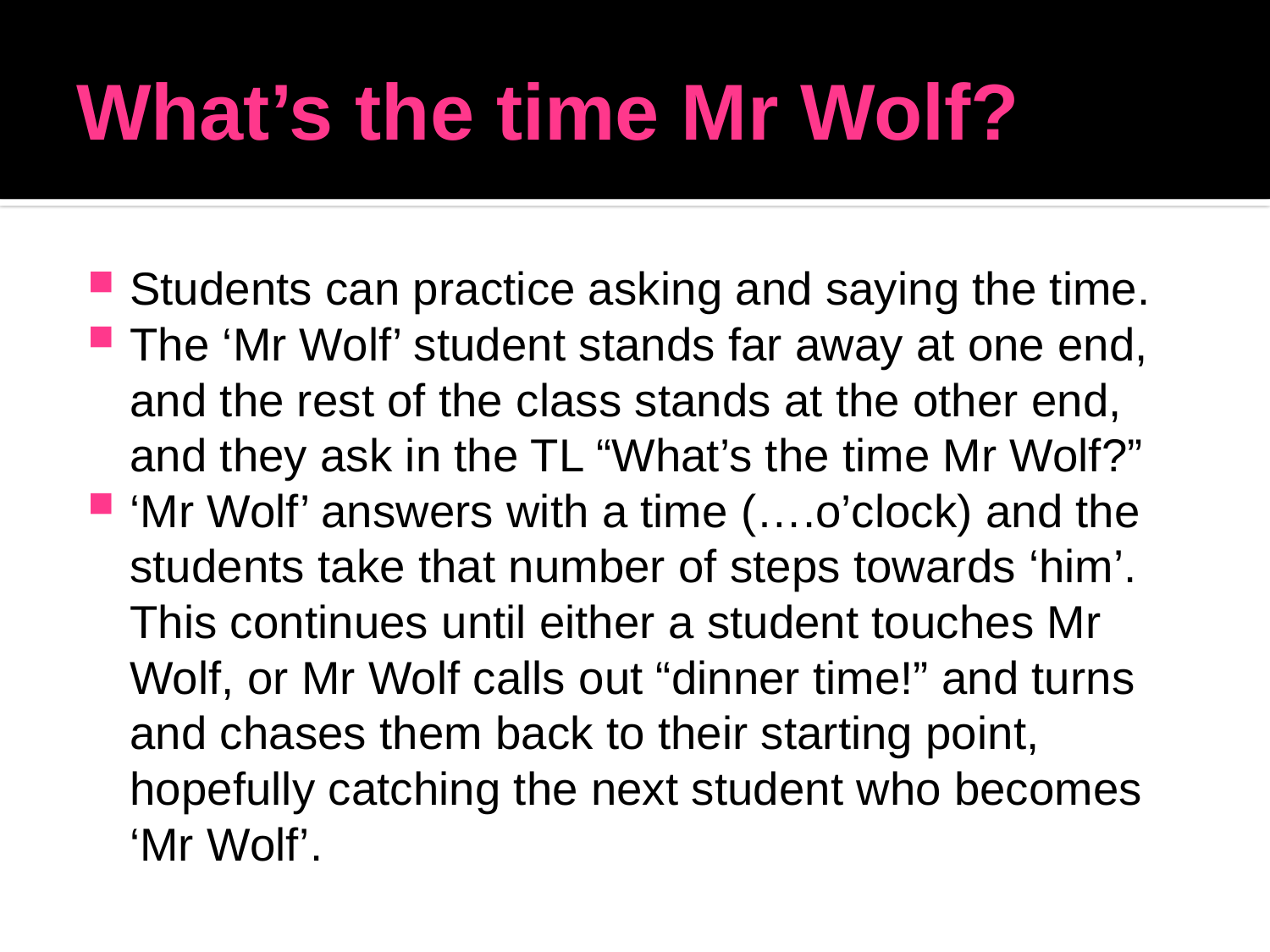

# What’s the time Mr Wolf?
Students can practice asking and saying the time.
The ‘Mr Wolf’ student stands far away at one end, and the rest of the class stands at the other end, and they ask in the TL “What’s the time Mr Wolf?”
‘Mr Wolf’ answers with a time (….o’clock) and the students take that number of steps towards ‘him’. This continues until either a student touches Mr Wolf, or Mr Wolf calls out “dinner time!” and turns and chases them back to their starting point, hopefully catching the next student who becomes ‘Mr Wolf’.